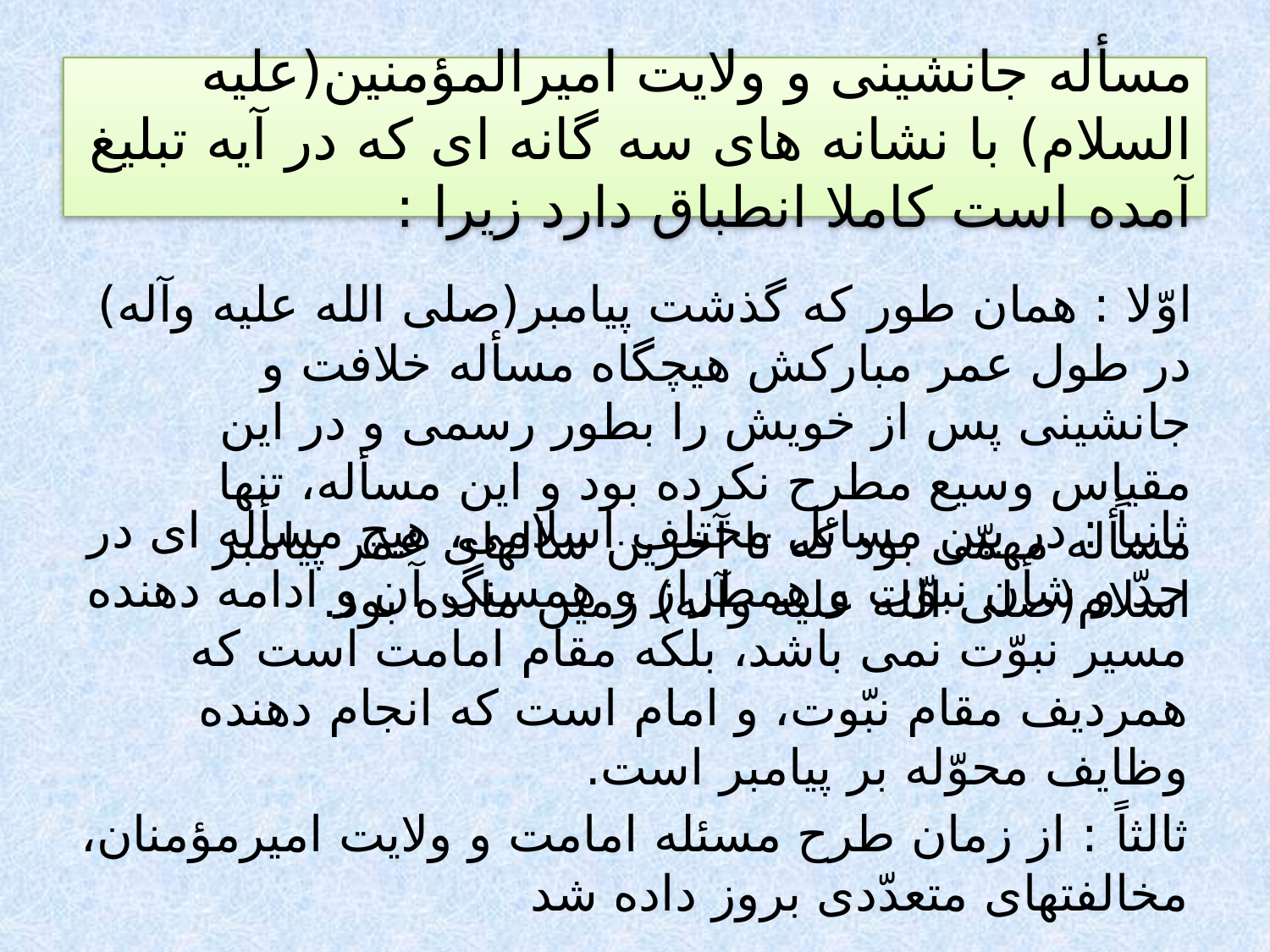

# مسأله جانشينى و ولايت اميرالمؤمنين(عليه السلام) با نشانه هاى سه گانه اى كه در آيه تبليغ آمده است كاملا انطباق دارد زيرا :
اوّلا : همان طور كه گذشت پيامبر(صلى الله عليه وآله) در طول عمر مباركش هيچگاه مسأله خلافت و جانشينى پس از خويش را بطور رسمى و در اين مقياس وسيع مطرح نكرده بود و اين مسأله، تنها مسأله مهمّى بود كه تا آخرين سالهاى عمر پيامبر اسلام(صلى الله عليه وآله) زمين مانده بود.
ثانياً : در بين مسائل مختلف اسلامى، هيچ مسأله اى در حدّ و شأن نبوّت و همطراز و همسنگ آن و ادامه دهنده مسير نبوّت نمى باشد، بلكه مقام امامت است كه همرديف مقام نبّوت، و امام است كه انجام دهنده وظايف محوّله بر پيامبر است.
ثالثاً : از زمان طرح مسئله امامت و ولايت اميرمؤمنان، مخالفتهاى متعدّدى بروز داده شد